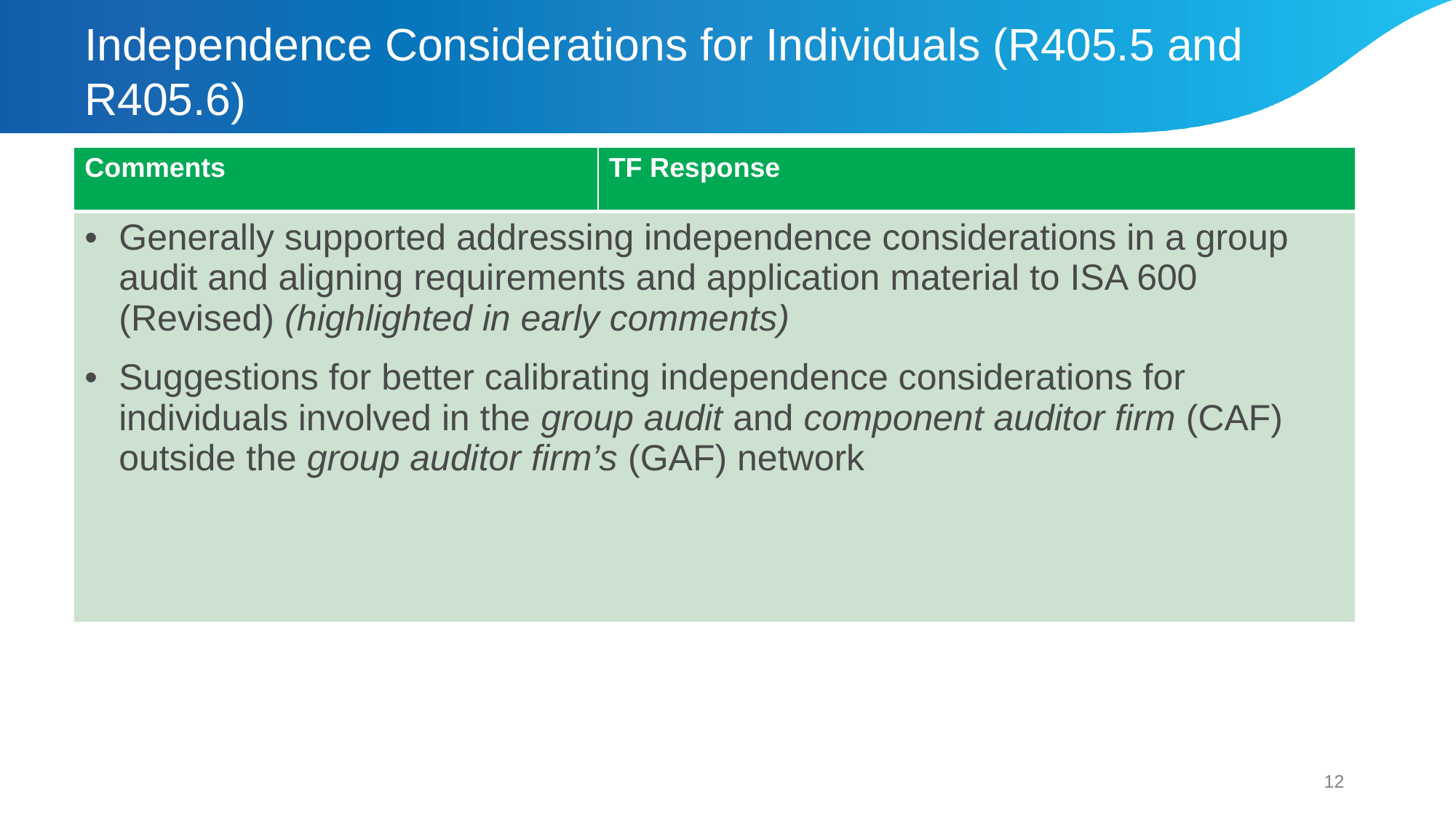

# Independence Considerations for Individuals (R405.5 and R405.6)
| Comments | TF Response |
| --- | --- |
| Generally supported addressing independence considerations in a group audit and aligning requirements and application material to ISA 600 (Revised) (highlighted in early comments) Suggestions for better calibrating independence considerations for individuals involved in the group audit and component auditor firm (CAF) outside the group auditor firm’s (GAF) network |  |
12